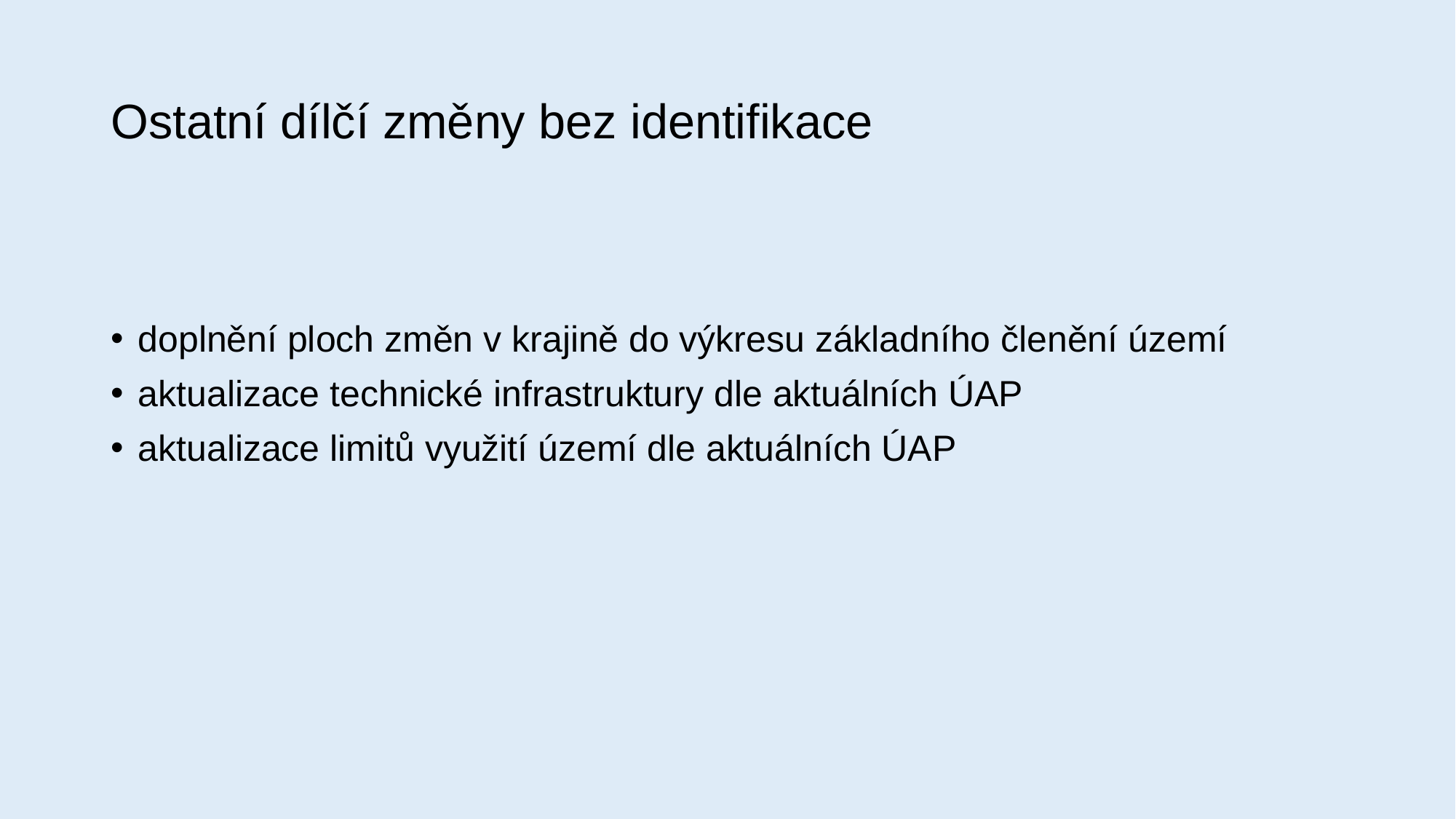

# Ostatní dílčí změny bez identifikace
doplnění ploch změn v krajině do výkresu základního členění území
aktualizace technické infrastruktury dle aktuálních ÚAP
aktualizace limitů využití území dle aktuálních ÚAP